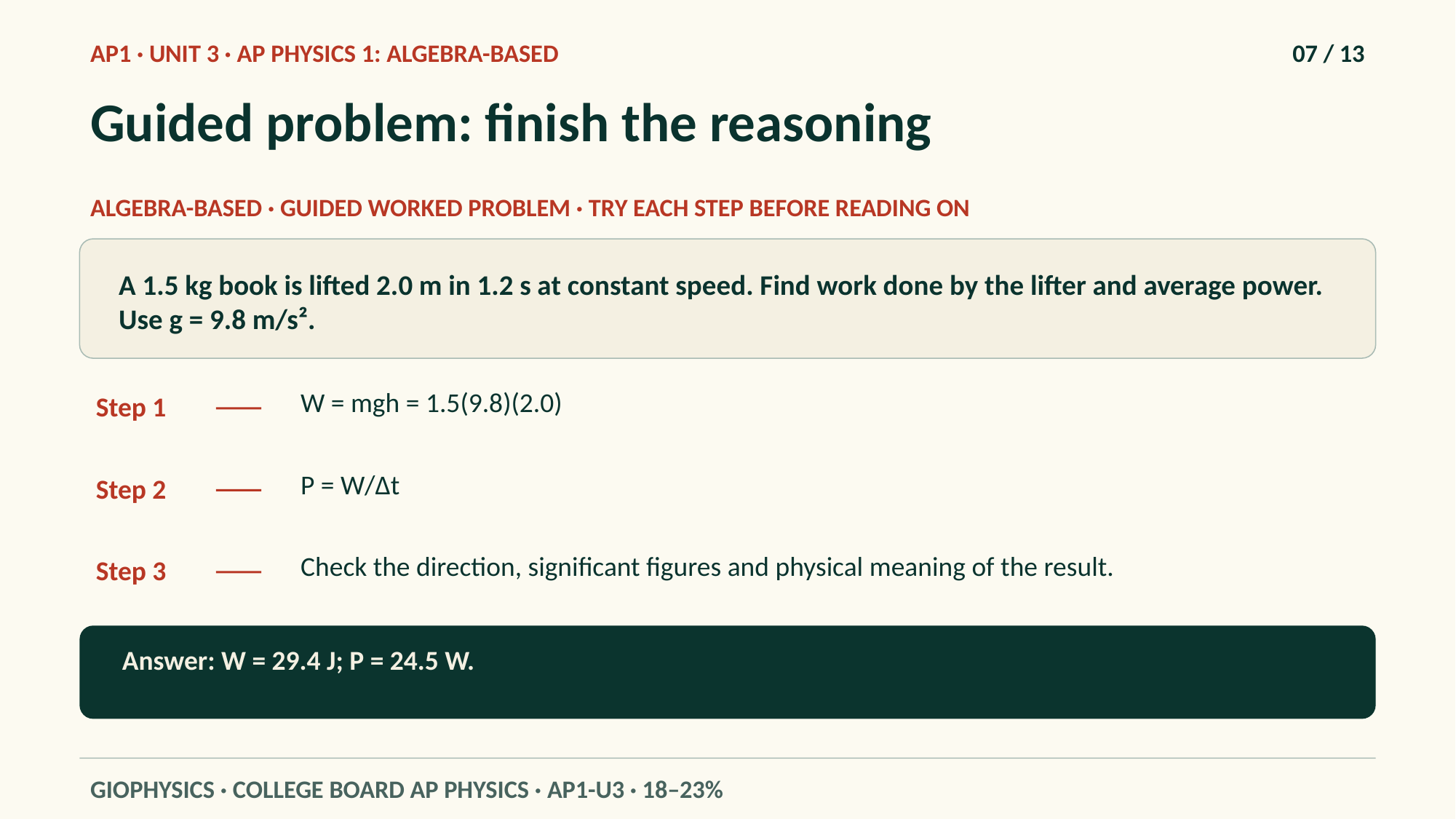

AP1 · UNIT 3 · AP PHYSICS 1: ALGEBRA-BASED
07 / 13
Guided problem: finish the reasoning
ALGEBRA-BASED · GUIDED WORKED PROBLEM · TRY EACH STEP BEFORE READING ON

A 1.5 kg book is lifted 2.0 m in 1.2 s at constant speed. Find work done by the lifter and average power. Use g = 9.8 m/s².
W = mgh = 1.5(9.8)(2.0)
Step 1

P = W/Δt
Step 2

Check the direction, significant figures and physical meaning of the result.
Step 3

Answer: W = 29.4 J; P = 24.5 W.

GIOPHYSICS · COLLEGE BOARD AP PHYSICS · AP1-U3 · 18–23%